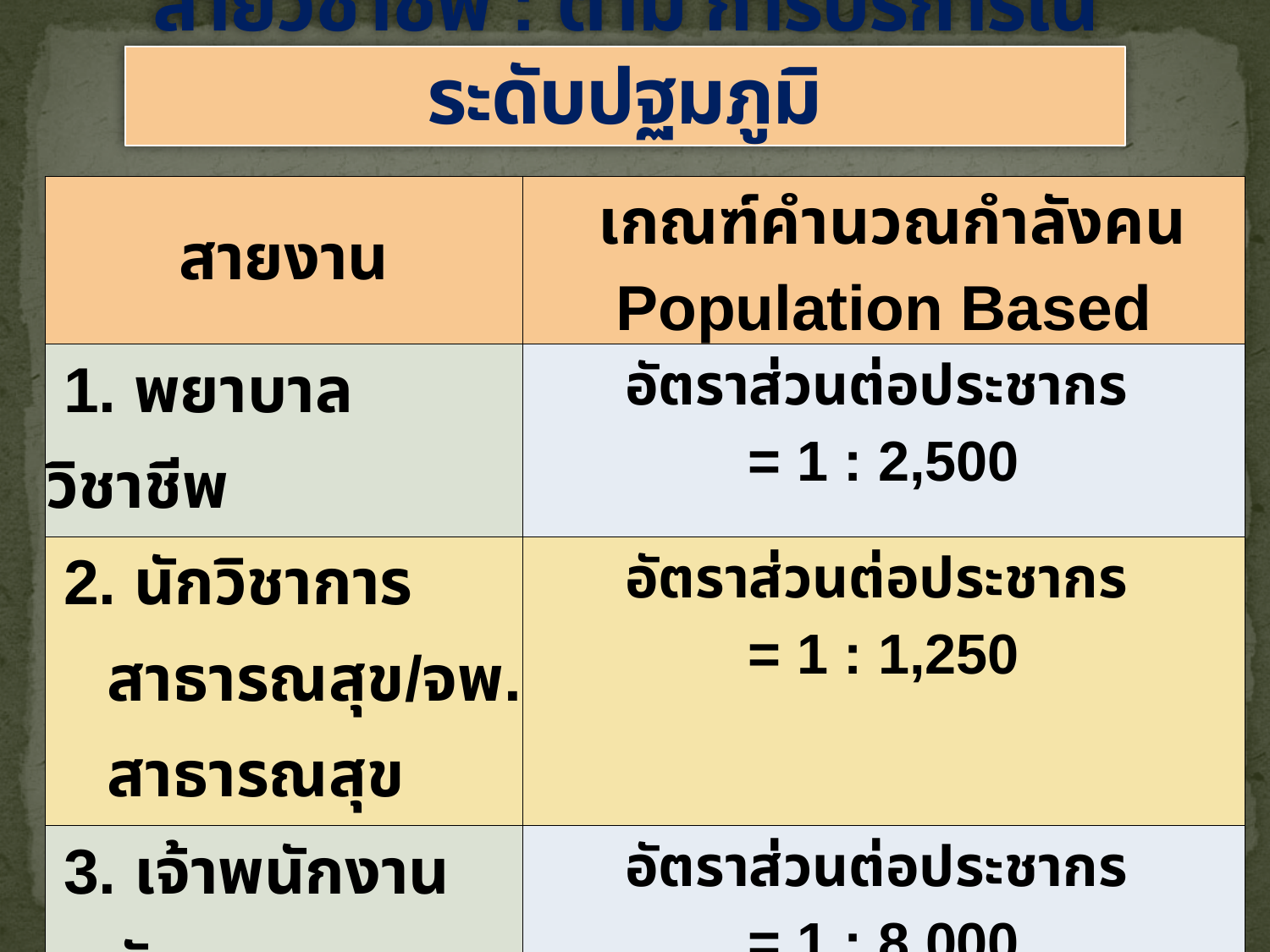

# สายวิชาชีพ : ตาม การบริการในระดับปฐมภูมิ
| สายงาน | เกณฑ์คำนวณกำลังคน Population Based |
| --- | --- |
| 1. พยาบาลวิชาชีพ | อัตราส่วนต่อประชากร = 1 : 2,500 |
| 2. นักวิชาการสาธารณสุข/จพ.สาธารณสุข | อัตราส่วนต่อประชากร = 1 : 1,250 |
| 3. เจ้าพนักงานทันตสาธารณสุข | อัตราส่วนต่อประชากร = 1 : 8,000 |
| 4. แพทย์แผนไทย | รพ.สต. ขนาดใหญ่แห่งละ 1 คน |